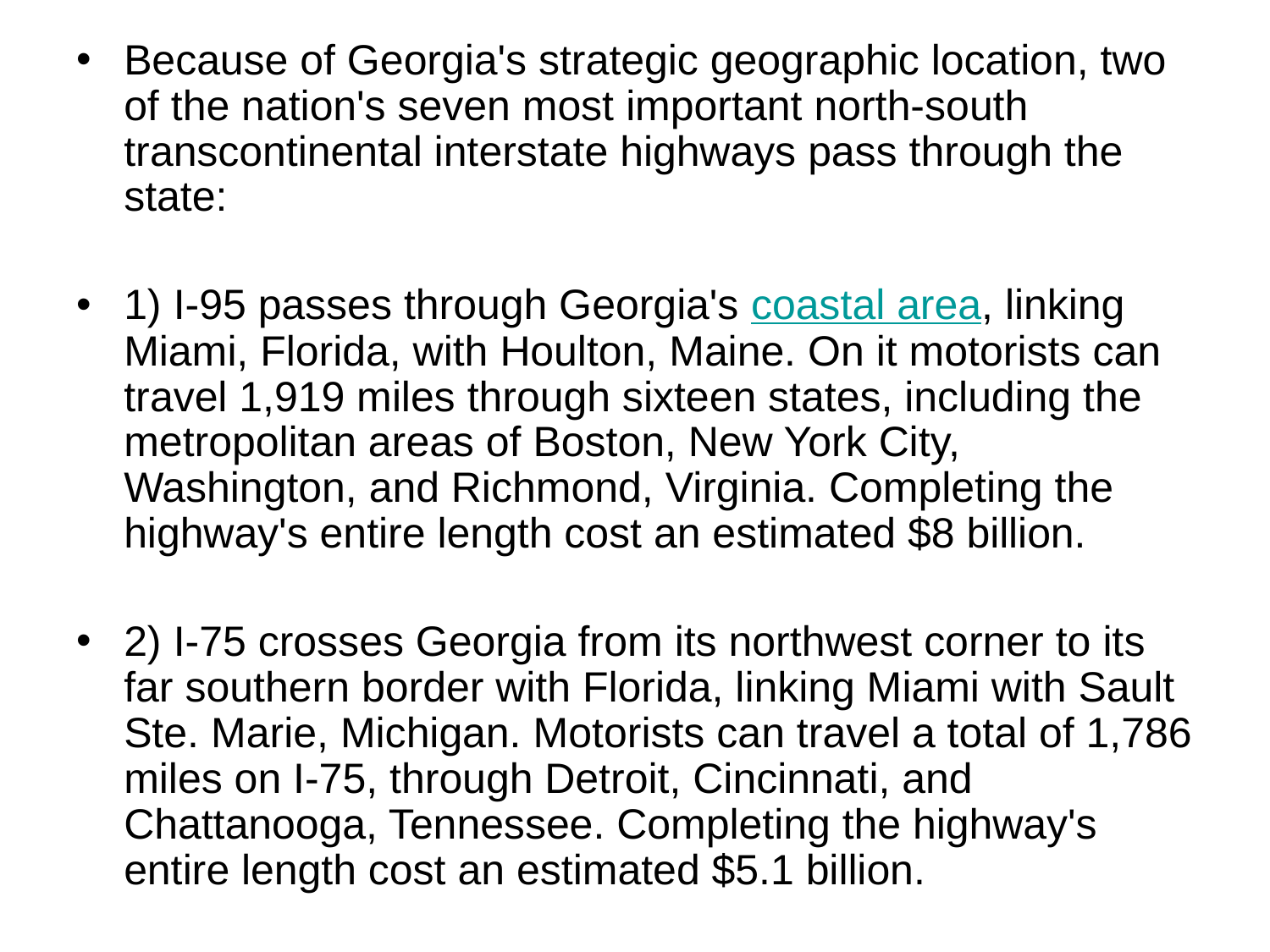

Because of Georgia's strategic geographic location, two of the nation's seven most important north-south transcontinental interstate highways pass through the state:

1) I-95 passes through Georgia's coastal area, linking Miami, Florida, with Houlton, Maine. On it motorists can travel 1,919 miles through sixteen states, including the metropolitan areas of Boston, New York City, Washington, and Richmond, Virginia. Completing the highway's entire length cost an estimated $8 billion.

2) I-75 crosses Georgia from its northwest corner to its far southern border with Florida, linking Miami with Sault Ste. Marie, Michigan. Motorists can travel a total of 1,786 miles on I-75, through Detroit, Cincinnati, and Chattanooga, Tennessee. Completing the highway's entire length cost an estimated $5.1 billion.